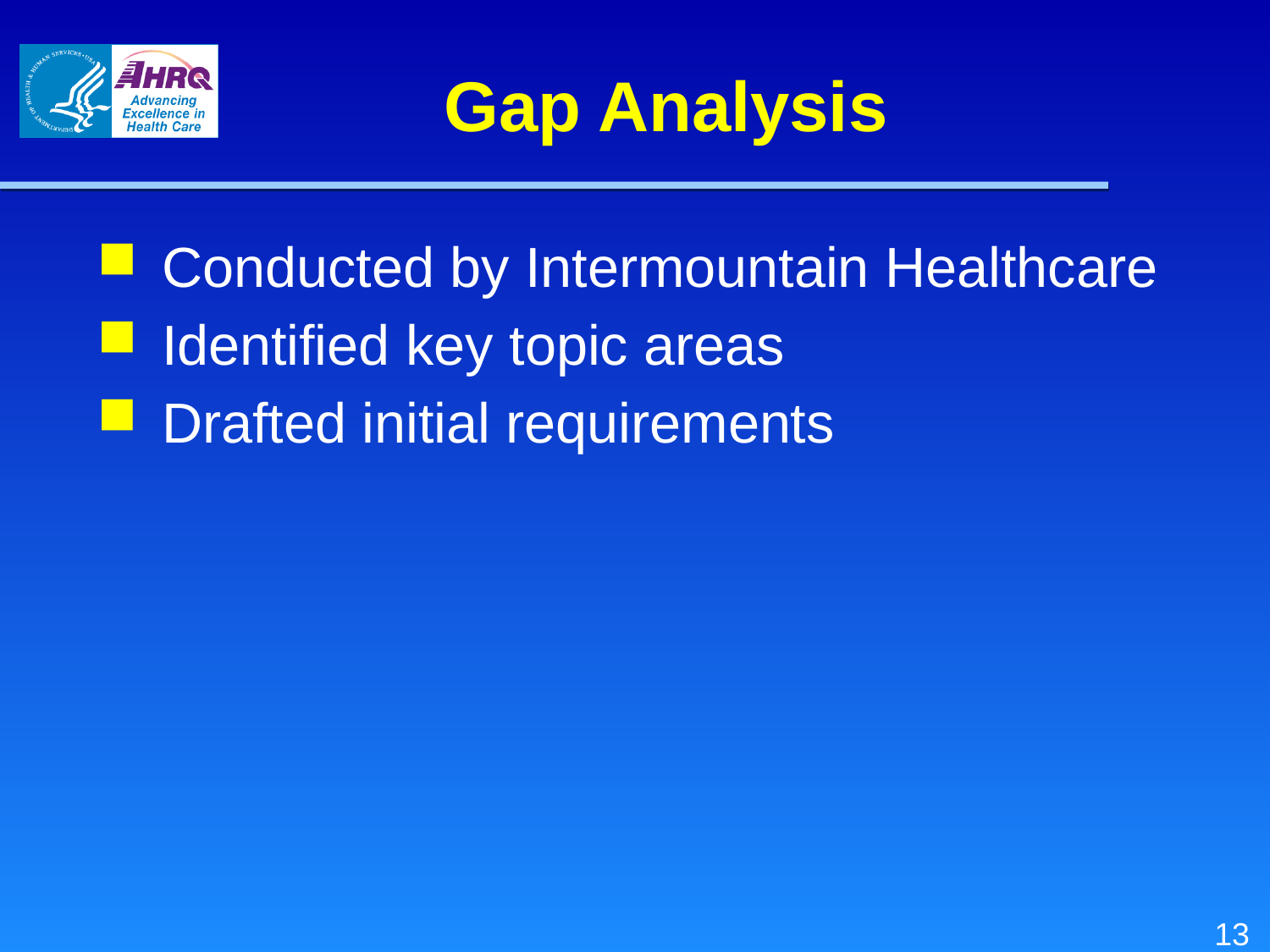

# Gap Analysis
Conducted by Intermountain Healthcare
Identified key topic areas
Drafted initial requirements
13